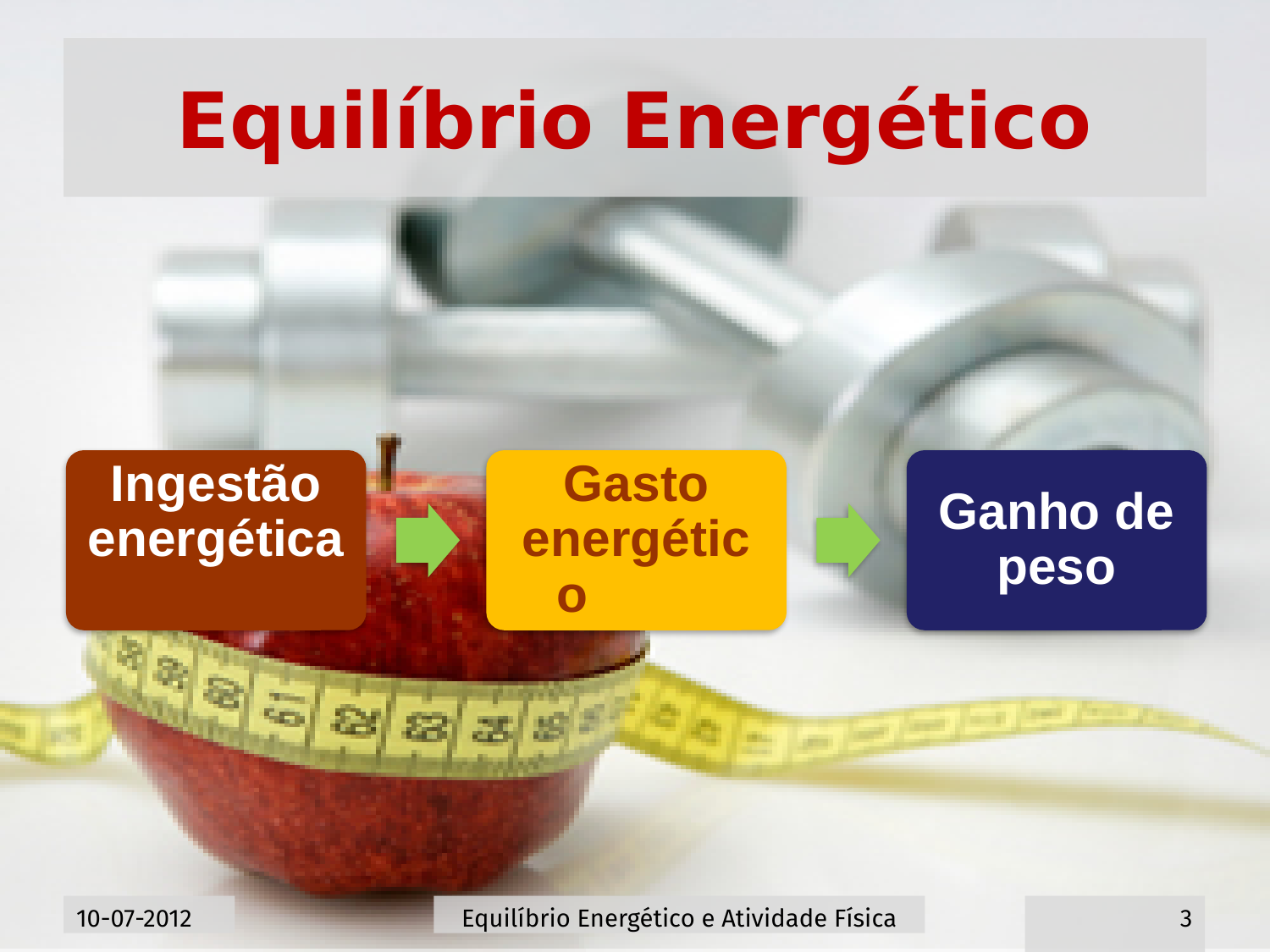

# Equilíbrio Energético

Ingestão energética

Gasto energético

Ganho de peso
10-07-2012
Equilíbrio Energético e Atividade Física
3